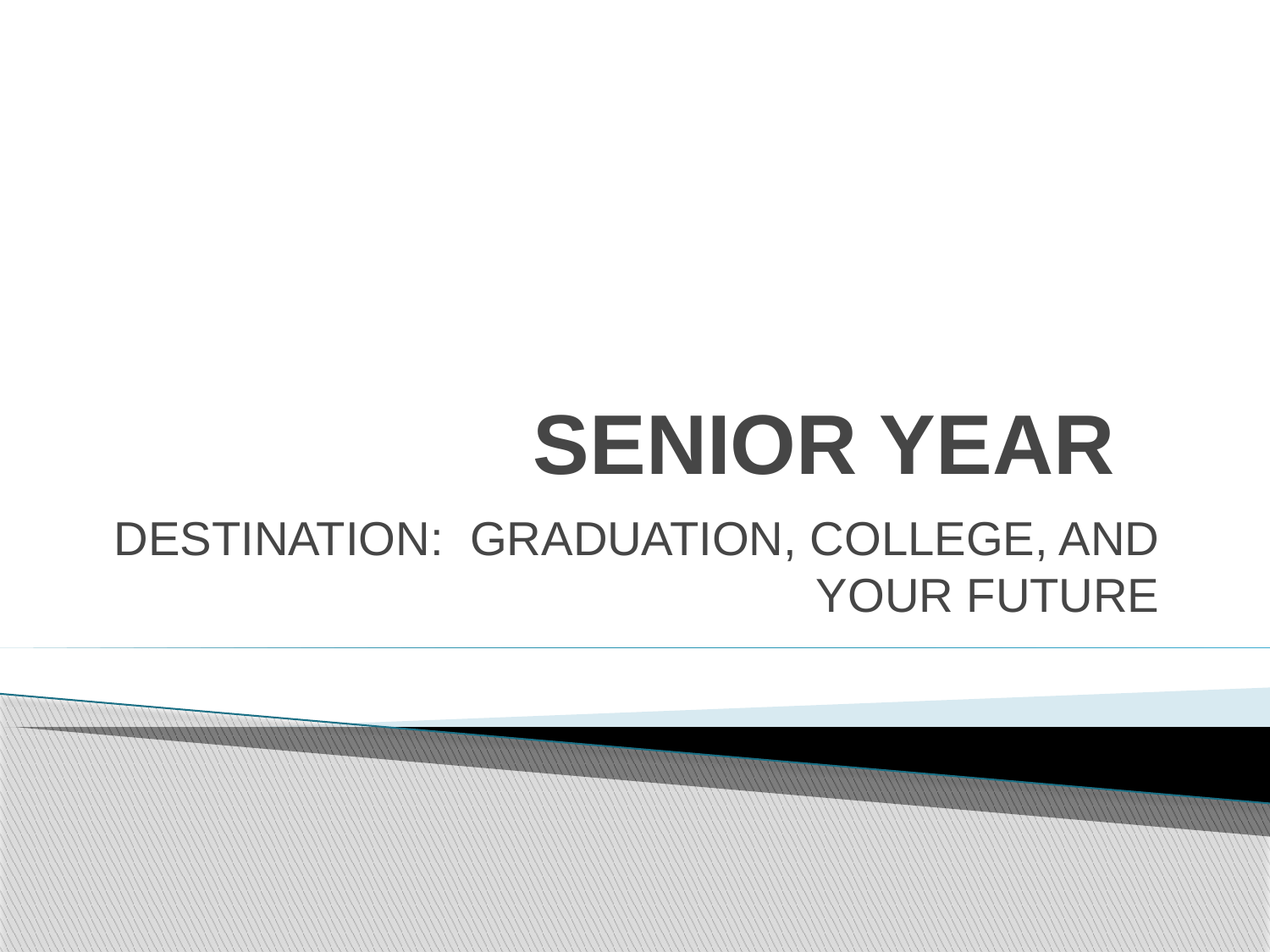

# SENIOR YEAR
DESTINATION:  GRADUATION, COLLEGE, AND YOUR FUTURE